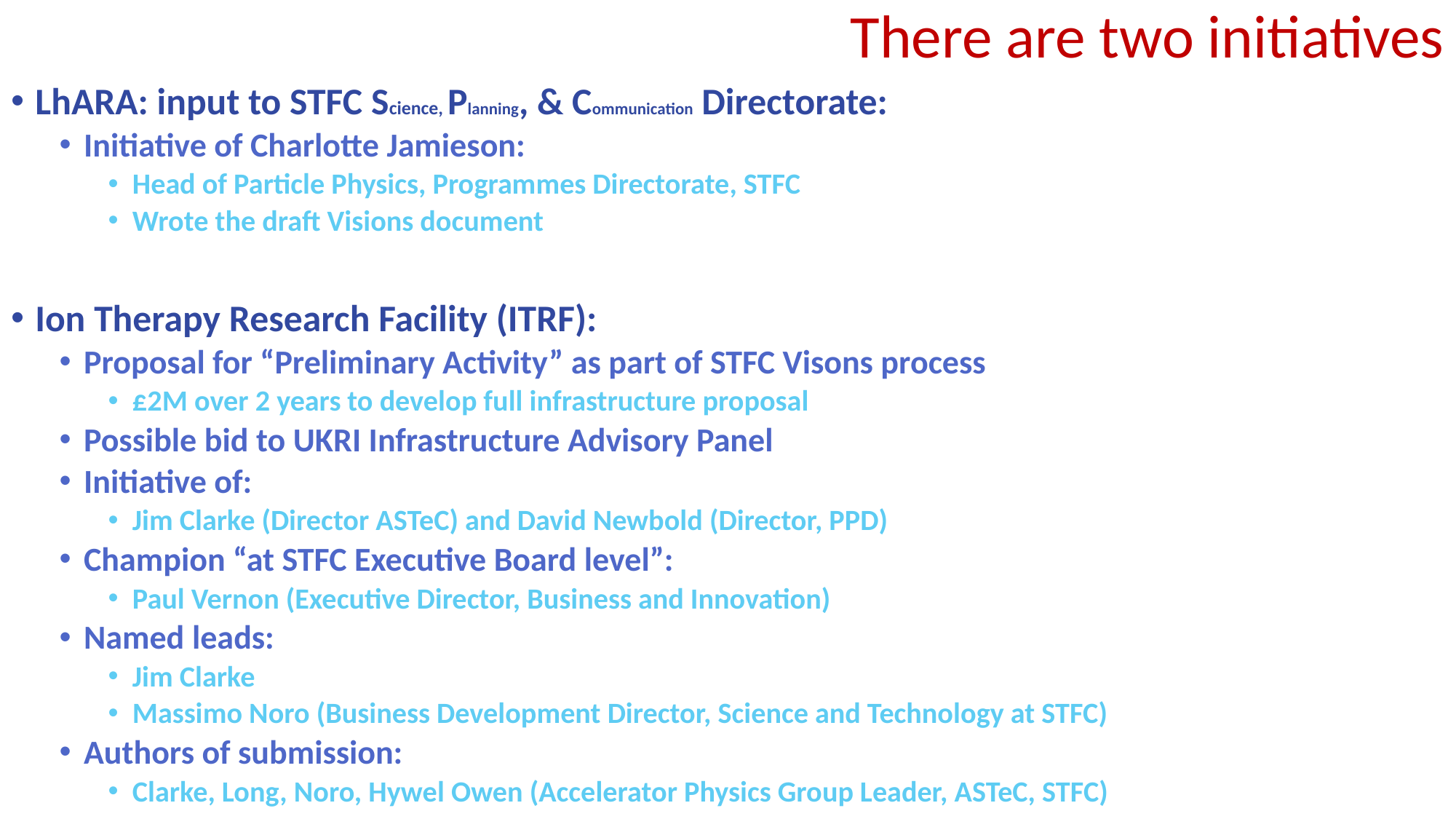

# There are two initiatives
LhARA: input to STFC Science, Planning, & Communication Directorate:
Initiative of Charlotte Jamieson:
Head of Particle Physics, Programmes Directorate, STFC
Wrote the draft Visions document

Ion Therapy Research Facility (ITRF):
Proposal for “Preliminary Activity” as part of STFC Visons process
£2M over 2 years to develop full infrastructure proposal
Possible bid to UKRI Infrastructure Advisory Panel
Initiative of:
Jim Clarke (Director ASTeC) and David Newbold (Director, PPD)
Champion “at STFC Executive Board level”:
Paul Vernon (Executive Director, Business and Innovation)
Named leads:
Jim Clarke
Massimo Noro (Business Development Director, Science and Technology at STFC)
Authors of submission:
Clarke, Long, Noro, Hywel Owen (Accelerator Physics Group Leader, ASTeC, STFC)